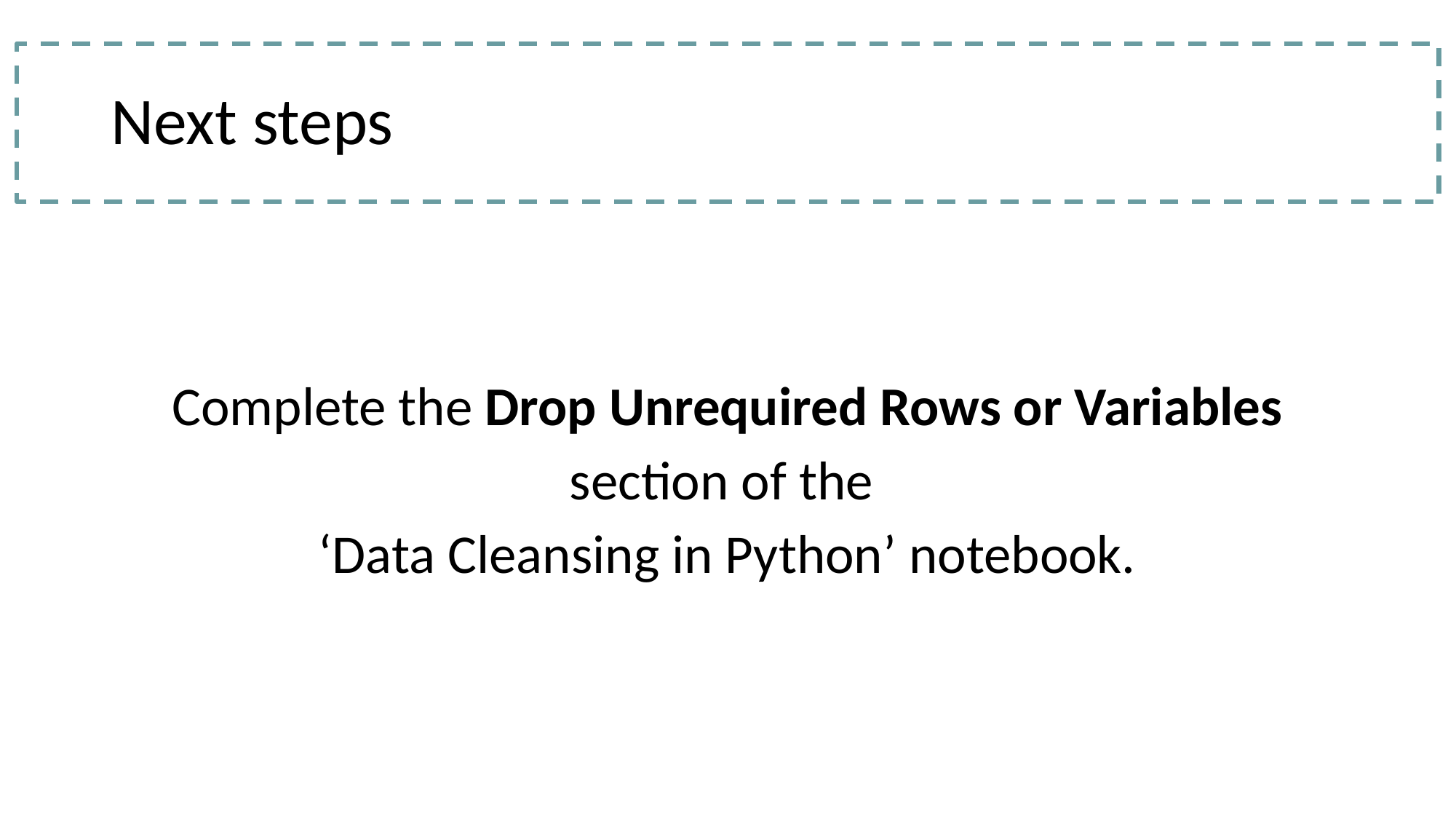

# Next steps

Complete the Drop Unrequired Rows or Variables
section of the
‘Data Cleansing in Python’ notebook.